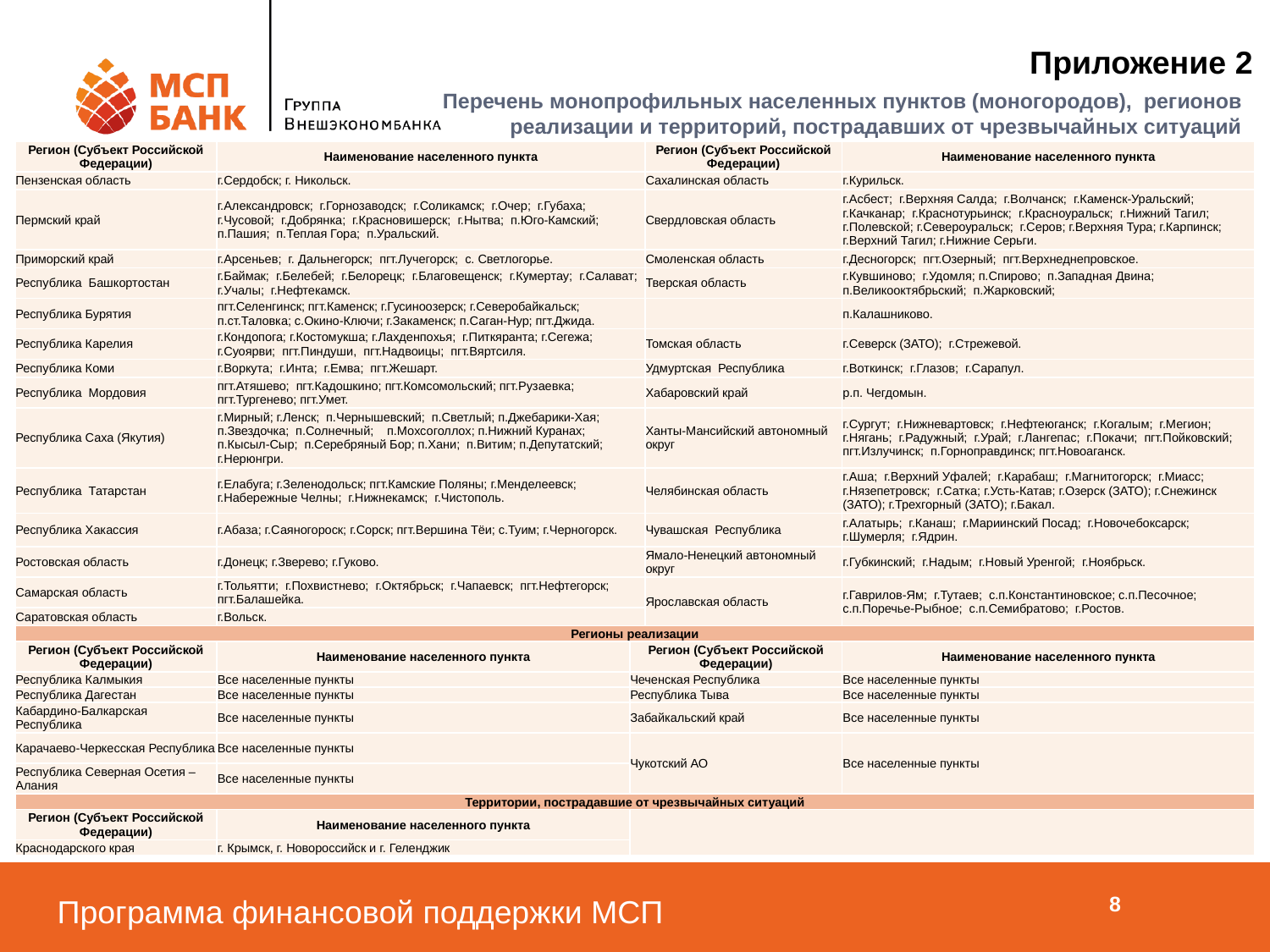

Приложение 2
Перечень монопрофильных населенных пунктов (моногородов),  регионов реализации и территорий, пострадавших от чрезвычайных ситуаций
| Регион (Субъект Российской Федерации) | Наименование населенного пункта |  | Регион (Субъект Российской Федерации) | Наименование населенного пункта |
| --- | --- | --- | --- | --- |
| Пензенская область | г.Сердобск; г. Никольск. |  | Сахалинская область | г.Курильск. |
| Пермский край | г.Александровск; г.Горнозаводск; г.Соликамск; г.Очер; г.Губаха; г.Чусовой; г.Добрянка; г.Красновишерск; г.Нытва; п.Юго-Камский; п.Пашия; п.Теплая Гора; п.Уральский. |  | Свердловская область | г.Асбест; г.Верхняя Салда; г.Волчанск; г.Каменск-Уральский; г.Качканар; г.Краснотурьинск; г.Красноуральск; г.Нижний Тагил; г.Полевской; г.Североуральск; г.Серов; г.Верхняя Тура; г.Карпинск; г.Верхний Тагил; г.Нижние Серьги. |
| Приморский край | г.Арсеньев; г. Дальнегорск; пгт.Лучегорск; с. Светлогорье. |  | Смоленская область | г.Десногорск; пгт.Озерный; пгт.Верхнеднепровское. |
| Республика Башкортостан | г.Баймак; г.Белебей; г.Белорецк; г.Благовещенск; г.Кумертау; г.Салават; г.Учалы; г.Нефтекамск. |  | Тверская область | г.Кувшиново; г.Удомля; п.Спирово; п.Западная Двина; п.Великооктябрьский; п.Жарковский; |
| Республика Бурятия | пгт.Селенгинск; пгт.Каменск; г.Гусиноозерск; г.Северобайкальск; п.ст.Таловка; с.Окино-Ключи; г.Закаменск; п.Саган-Нур; пгт.Джида. |  |  | п.Калашниково. |
| Республика Карелия | г.Кондопога; г.Костомукша; г.Лахденпохья; г.Питкяранта; г.Сегежа; г.Суоярви; пгт.Пиндуши, пгт.Надвоицы; пгт.Вяртсиля. |  | Томская область | г.Северск (ЗАТО); г.Стрежевой. |
| Республика Коми | г.Воркута; г.Инта; г.Емва; пгт.Жешарт. |  | Удмуртская Республика | г.Воткинск; г.Глазов; г.Сарапул. |
| Республика Мордовия | пгт.Атяшево; пгт.Кадошкино; пгт.Комсомольский; пгт.Рузаевка; пгт.Тургенево; пгт.Умет. |  | Хабаровский край | р.п. Чегдомын. |
| Республика Саха (Якутия) | г.Мирный; г.Ленск; п.Чернышевский; п.Светлый; п.Джебарики-Хая; п.Звездочка; п.Солнечный; п.Мохсоголлох; п.Нижний Куранах; п.Кысыл-Сыр; п.Серебряный Бор; п.Хани; п.Витим; п.Депутатский; г.Нерюнгри. |  | Ханты-Мансийский автономный округ | г.Сургут; г.Нижневартовск; г.Нефтеюганск; г.Когалым; г.Мегион; г.Нягань; г.Радужный; г.Урай; г.Лангепас; г.Покачи; пгт.Пойковский; пгт.Излучинск; п.Горноправдинск; пгт.Новоаганск. |
| Республика Татарстан | г.Елабуга; г.Зеленодольск; пгт.Камские Поляны; г.Менделеевск; г.Набережные Челны; г.Нижнекамск; г.Чистополь. |  | Челябинская область | г.Аша; г.Верхний Уфалей; г.Карабаш; г.Магнитогорск; г.Миасс; г.Нязепетровск; г.Сатка; г.Усть-Катав; г.Озерск (ЗАТО); г.Снежинск (ЗАТО); г.Трехгорный (ЗАТО); г.Бакал. |
| Республика Хакассия | г.Абаза; г.Саяногороск; г.Сорск; пгт.Вершина Тёи; с.Туим; г.Черногорск. |  | Чувашская Республика | г.Алатырь; г.Канаш; г.Мариинский Посад; г.Новочебоксарск; г.Шумерля; г.Ядрин. |
| Ростовская область | г.Донецк; г.Зверево; г.Гуково. |  | Ямало-Ненецкий автономный округ | г.Губкинский; г.Надым; г.Новый Уренгой; г.Ноябрьск. |
| Самарская область | г.Тольятти; г.Похвистнево; г.Октябрьск; г.Чапаевск; пгт.Нефтегорск; пгт.Балашейка. |  | Ярославская область | г.Гаврилов-Ям; г.Тутаев; с.п.Константиновское; с.п.Песочное; с.п.Поречье-Рыбное; с.п.Семибратово; г.Ростов. |
| Саратовская область | г.Вольск. |  |  |  |
| Регионы реализации |  |  |  |  |
| Регион (Субъект Российской Федерации) | Наименование населенного пункта | Регион (Субъект Российской Федерации) |  | Наименование населенного пункта |
| Республика Калмыкия | Все населенные пункты | Чеченская Республика |  | Все населенные пункты |
| Республика Дагестан | Все населенные пункты | Республика Тыва |  | Все населенные пункты |
| Кабардино-Балкарская Республика | Все населенные пункты | Забайкальский край |  | Все населенные пункты |
| Карачаево-Черкесская Республика | Все населенные пункты | Чукотский АО |  | Все населенные пункты |
| Республика Северная Осетия – Алания | Все населенные пункты |  |  |  |
| Территории, пострадавшие от чрезвычайных ситуаций |  |  |  |  |
| Регион (Субъект Российской Федерации) | Наименование населенного пункта |  |  |  |
| Краснодарского края | г. Крымск, г. Новороссийск и г. Геленджик |  |  |  |
#
8